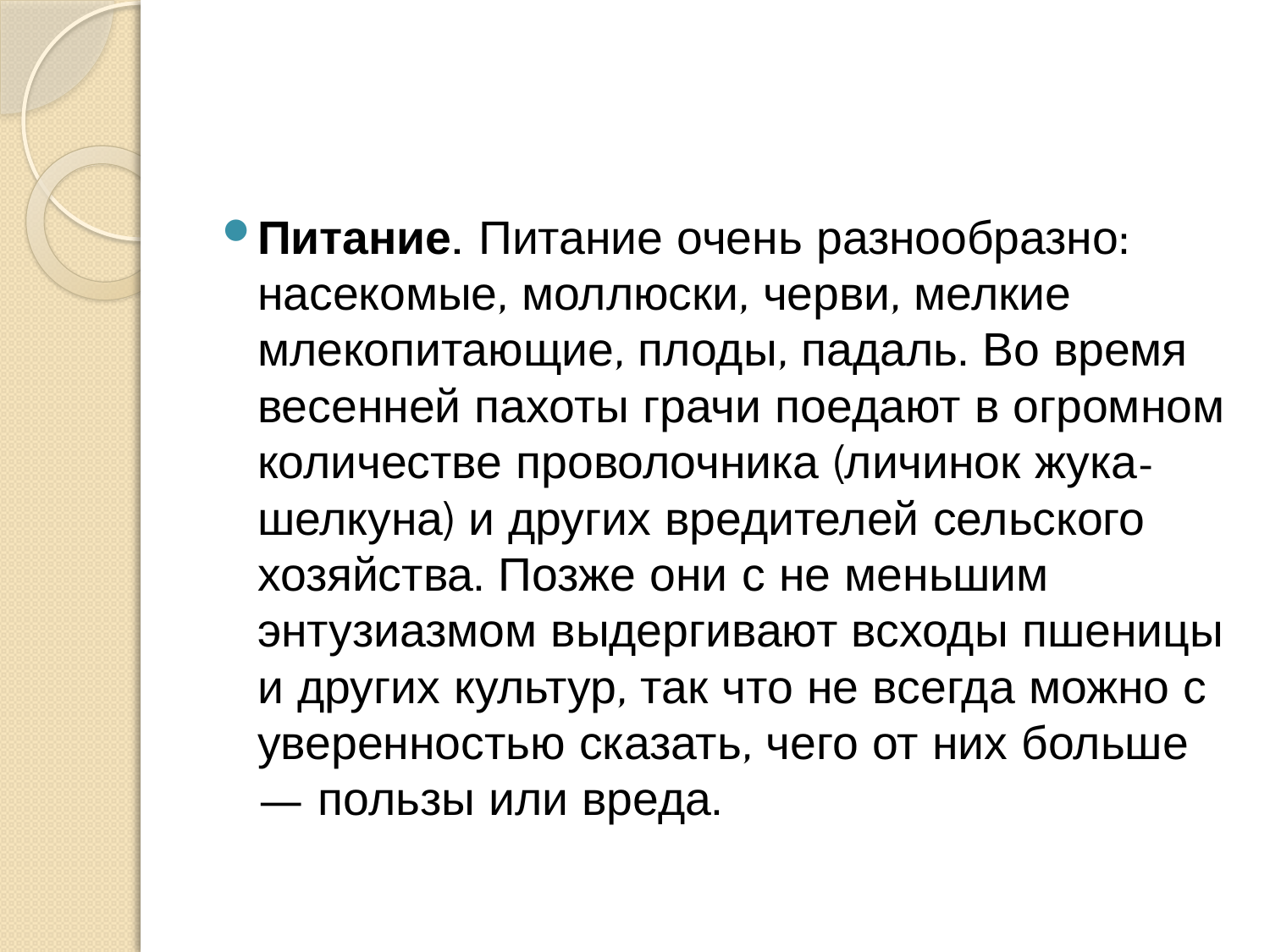

#
Питание. Питание очень разнообразно: насекомые, моллюски, черви, мелкие млекопитающие, плоды, падаль. Во время весенней пахоты грачи поедают в огромном количестве проволочника (личинок жука-шелкуна) и других вредителей сельского хозяйства. Позже они с не меньшим энтузиазмом выдергивают всходы пшеницы и других культур, так что не всегда можно с уверенностью сказать, чего от них больше — пользы или вреда.